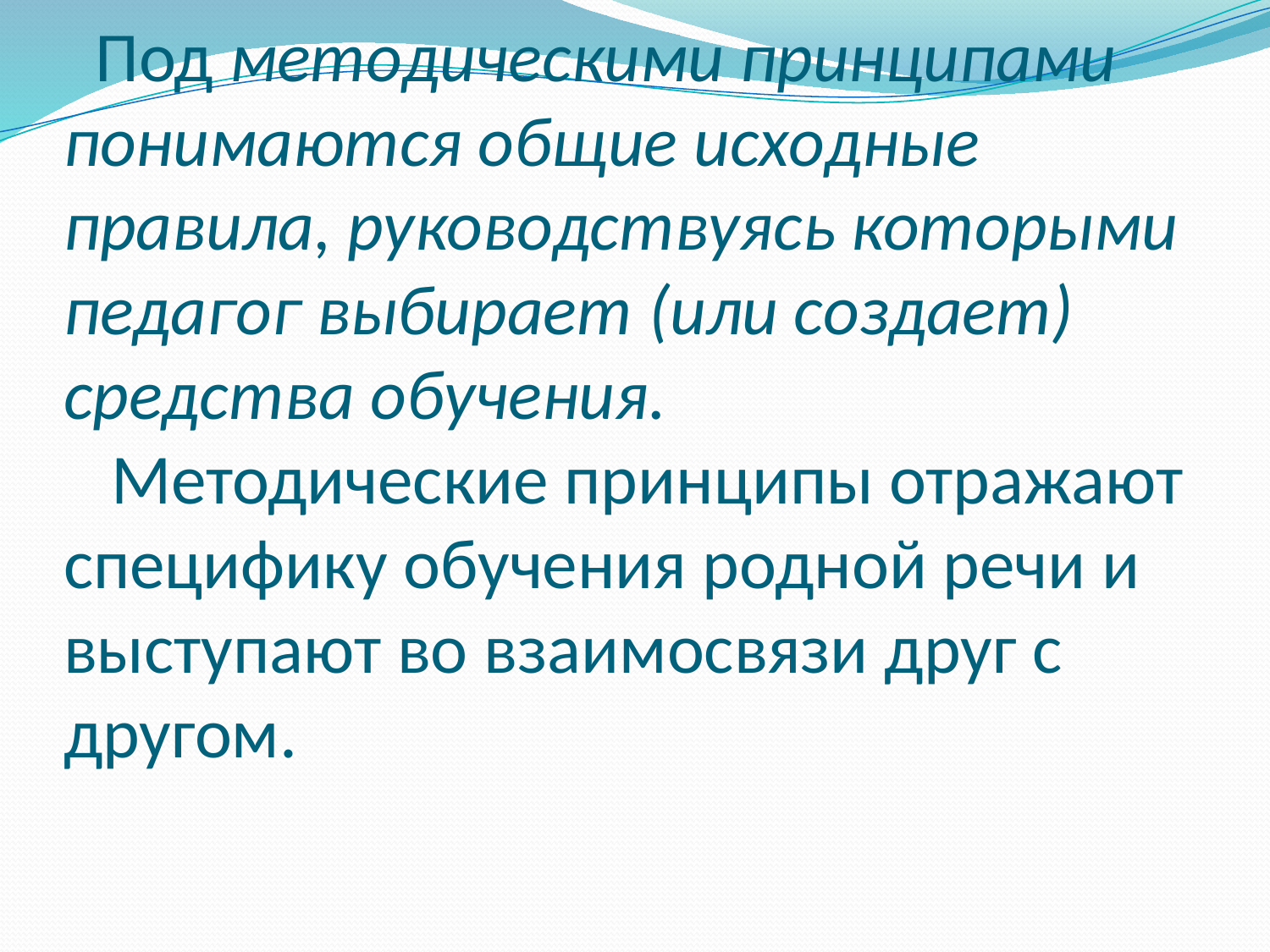

# Под методическими принципами понимаются общие исходные правила, руководствуясь которыми педагог выбирает (или создает) средства обучения. Методические принципы отражают специфику обучения родной речи и выступают во взаимосвязи друг с другом.